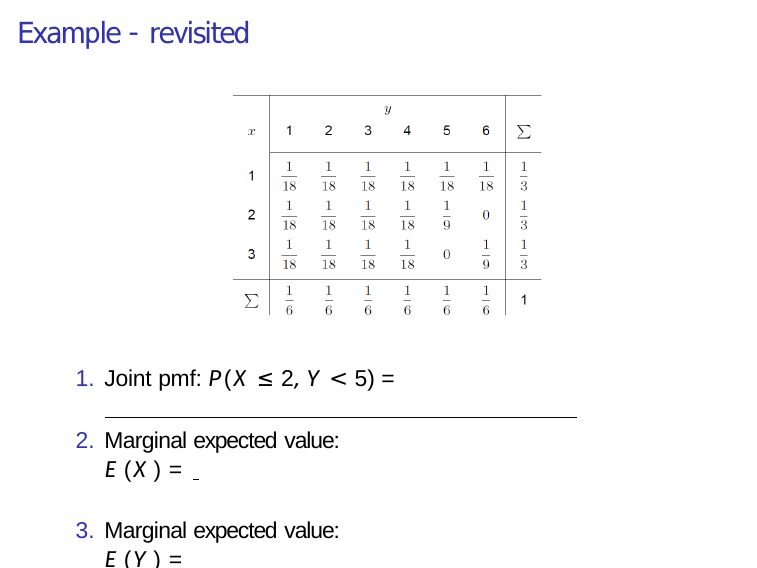

# Example - revisited

Joint pmf: P(X ≤ 2, Y < 5) =
Marginal expected value:
E (X ) =
Marginal expected value:
E (Y ) =